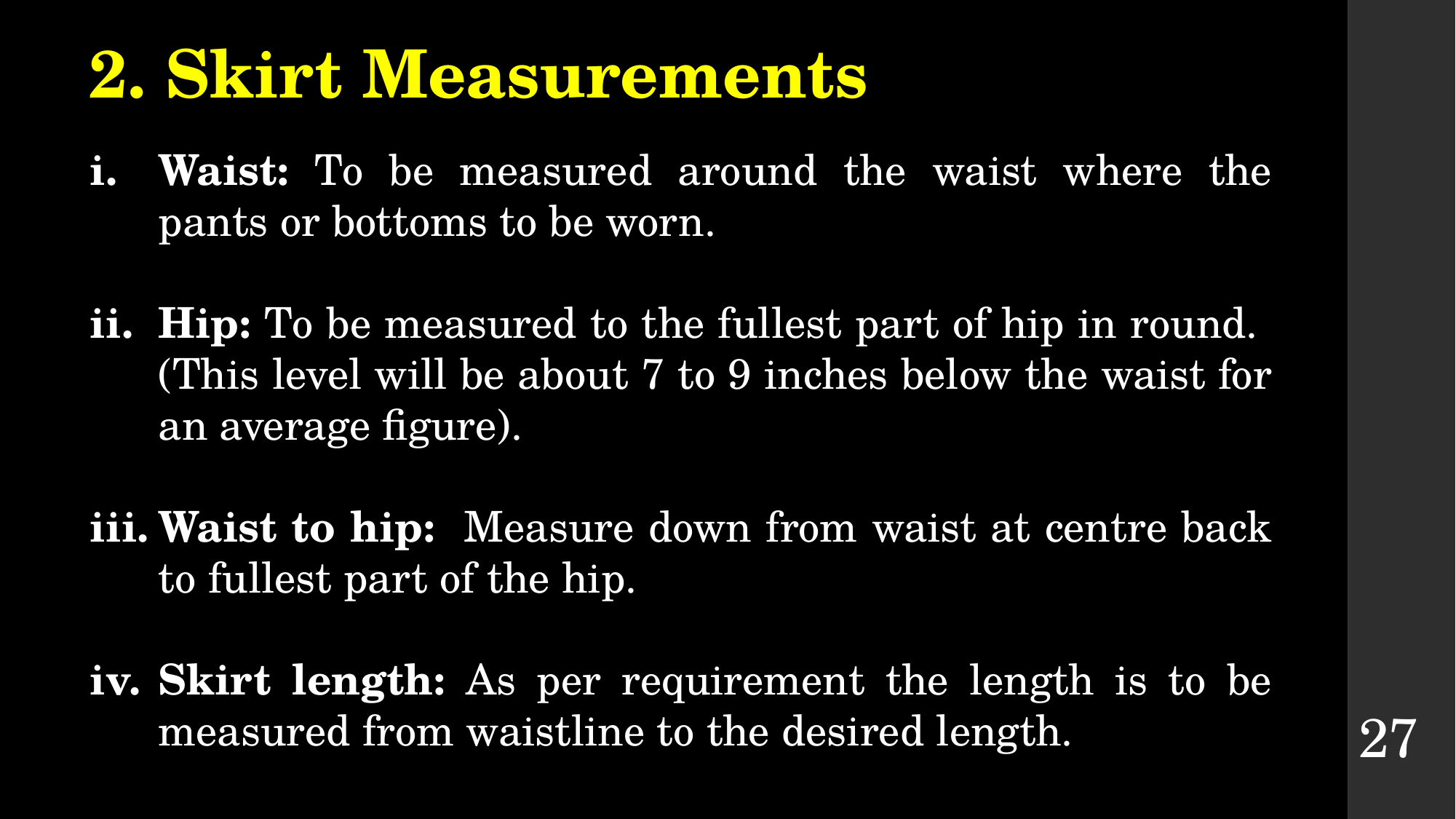

# 2. Skirt Measurements
Waist: To be measured around the waist where the pants or bottoms to be worn.

Hip: To be measured to the fullest part of hip in round.  (This level will be about 7 to 9 inches below the waist for an average figure).

Waist to hip:  Measure down from waist at centre back to fullest part of the hip.

Skirt length: As per requirement the length is to be measured from waistline to the desired length.
27